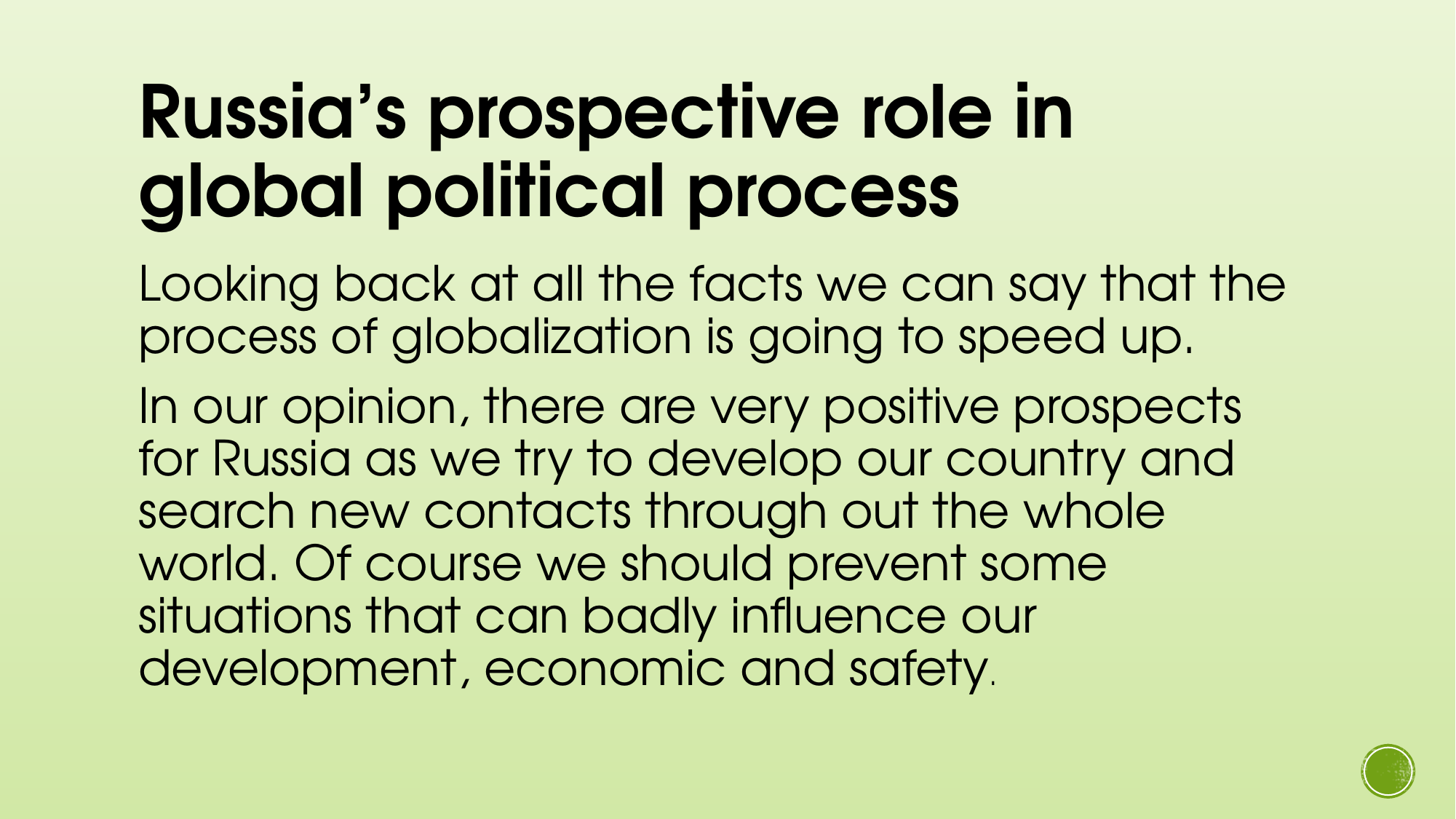

# Russia’s prospective role in global political process
Looking back at all the facts we can say that the process of globalization is going to speed up.
In our opinion, there are very positive prospects for Russia as we try to develop our country and search new contacts through out the whole world. Of course we should prevent some situations that can badly influence our development, economic and safety.